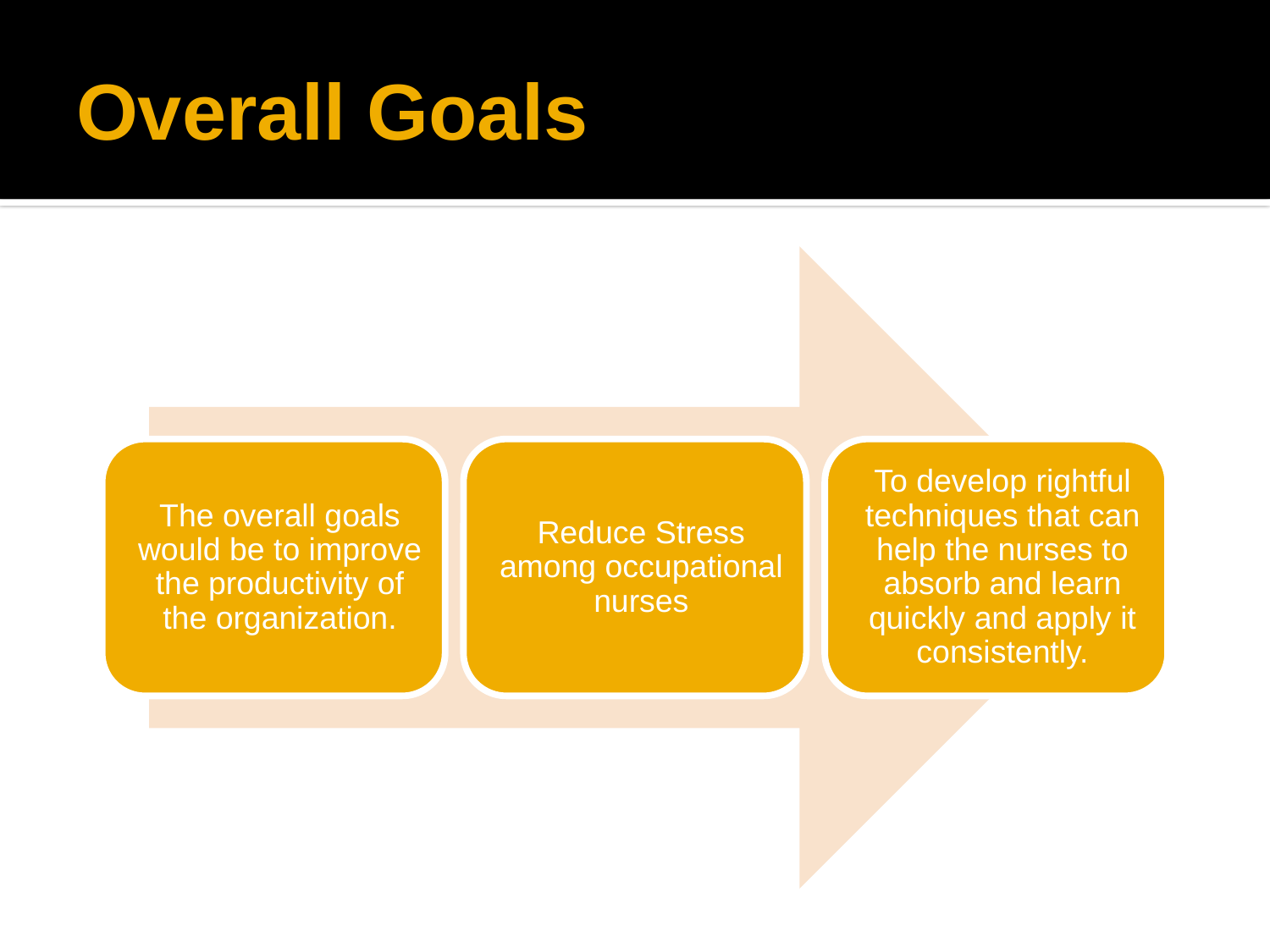

# Overall Goals
The overall goals would be to improve the productivity of the organization.
Reduce Stress among occupational nurses
To develop rightful techniques that can help the nurses to absorb and learn quickly and apply it consistently.